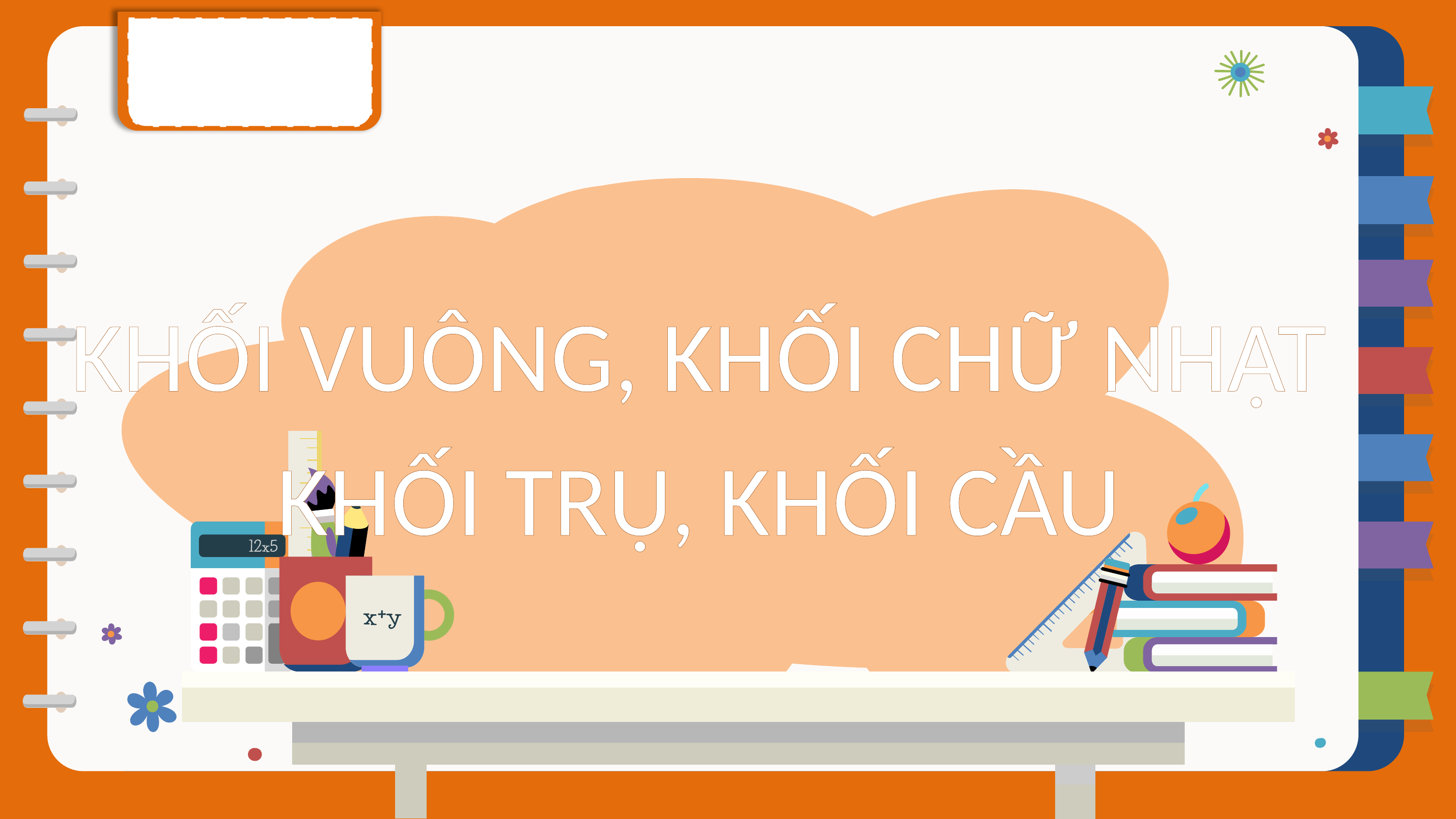

KHỐI VUÔNG, KHỐI CHỮ NHẬT
KHỐI TRỤ, KHỐI CẦU